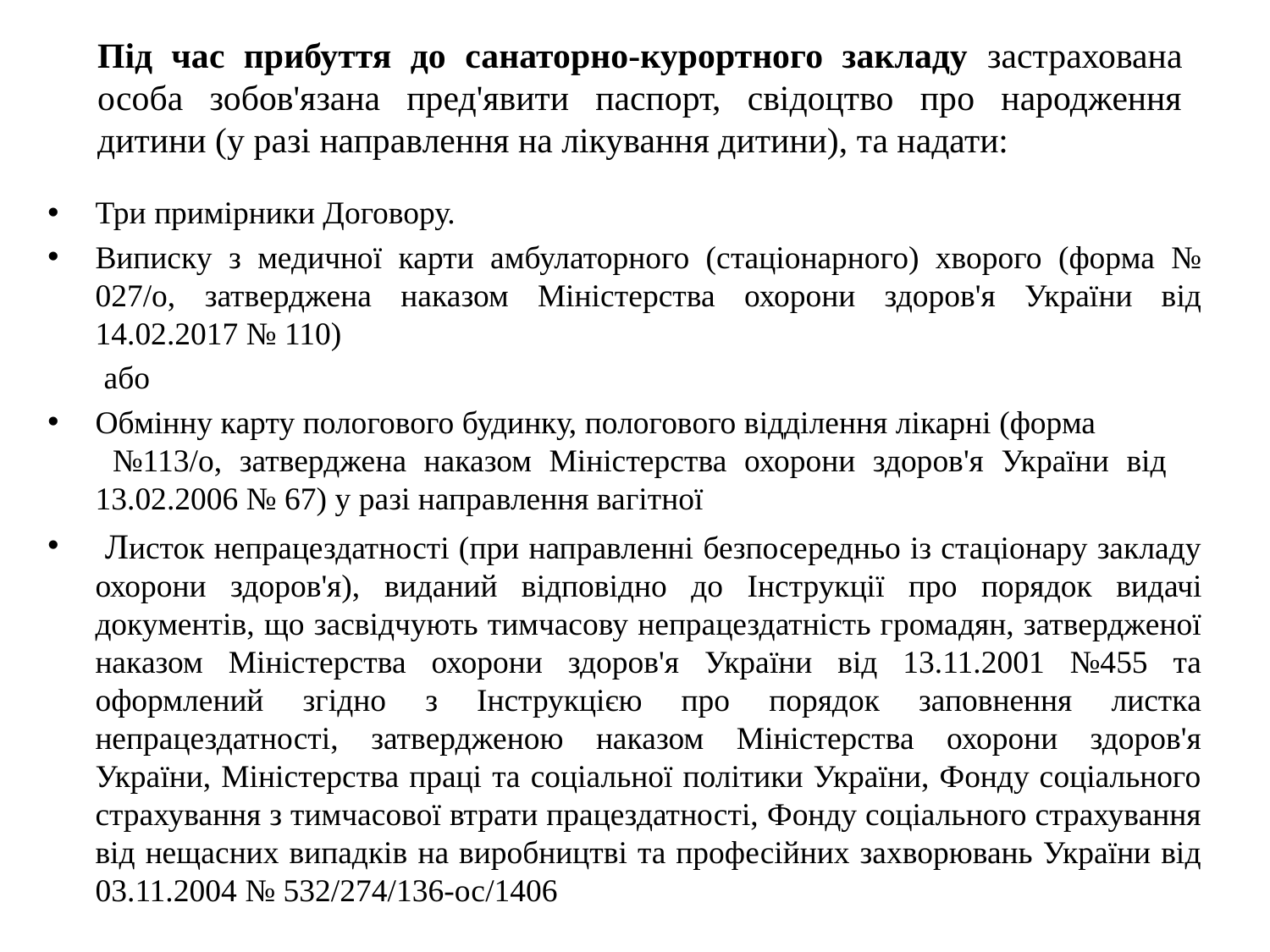

# Під час прибуття до санаторно-курортного закладу застрахована особа зобов'язана пред'явити паспорт, свідоцтво про народження дитини (у разі направлення на лікування дитини), та надати:
Три примірники Договору.
Виписку з медичної карти амбулаторного (стаціонарного) хворого (форма № 027/о, затверджена наказом Міністерства охорони здоров'я України від 14.02.2017 № 110)
       або
Обмінну карту пологового будинку, пологового відділення лікарні (форма               №113/о, затверджена наказом Міністерства охорони здоров'я України від   13.02.2006 № 67) у разі направлення вагітної
 Листок непрацездатності (при направленні безпосередньо із стаціонару закладу охорони здоров'я), виданий відповідно до Інструкції про порядок видачі документів, що засвідчують тимчасову непрацездатність громадян, затвердженої наказом Міністерства охорони здоров'я України від 13.11.2001 №455 та оформлений згідно з Інструкцією про порядок заповнення листка непрацездатності, затвердженою наказом Міністерства охорони здоров'я України, Міністерства праці та соціальної політики України, Фонду соціального страхування з тимчасової втрати працездатності, Фонду соціального страхування від нещасних випадків на виробництві та професійних захворювань України від 03.11.2004 № 532/274/136-ос/1406